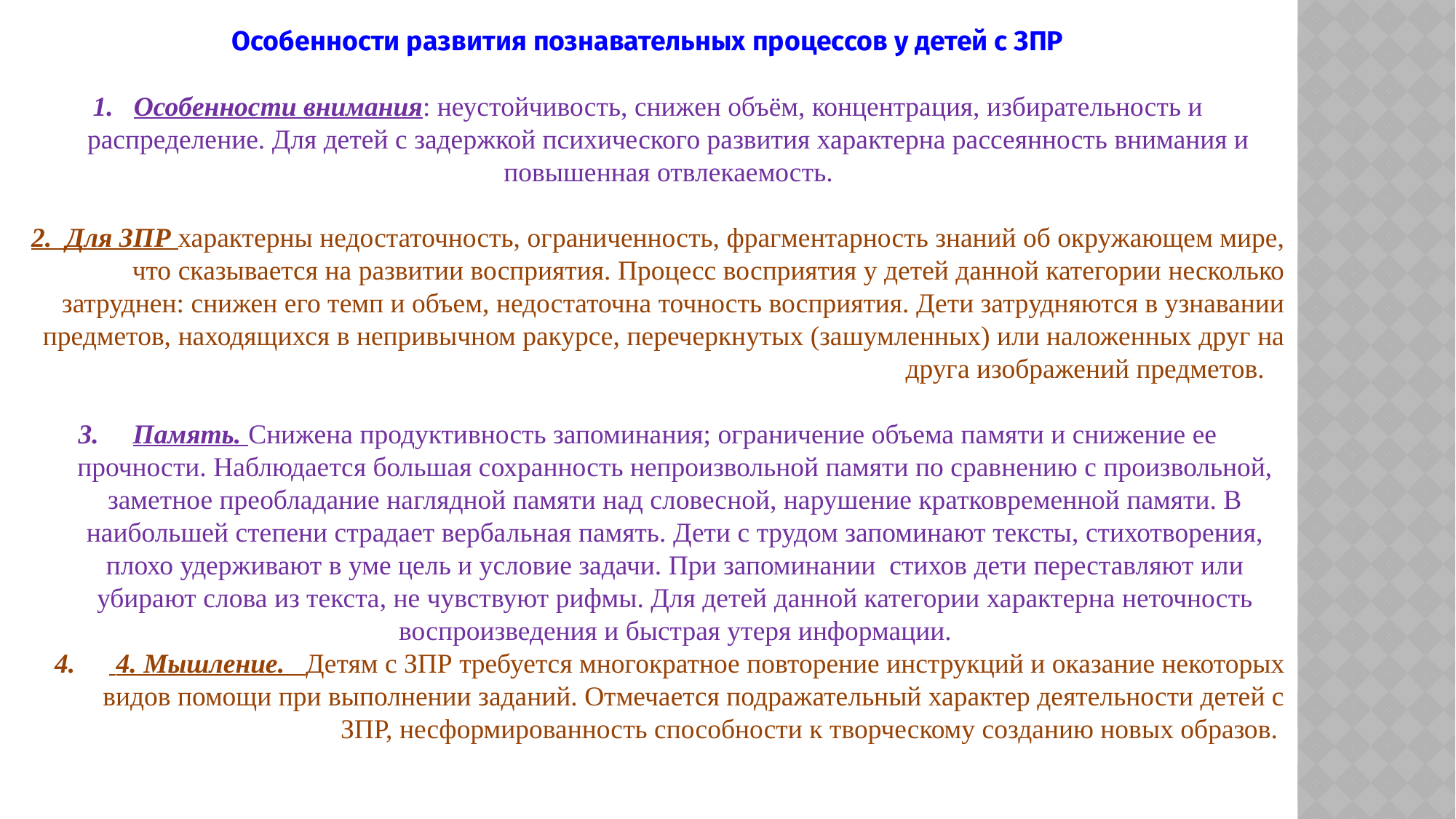

Особенности развития познавательных процессов у детей с ЗПР

Особенности внимания: неустойчивость, снижен объём, концентрация, избирательность и распределение. Для детей с задержкой психического развития характерна рассеянность внимания и повышенная отвлекаемость.

2.  Для ЗПР характерны недостаточность, ограниченность, фрагментарность знаний об окружающем мире, что сказывается на развитии восприятия. Процесс восприятия у детей данной категории несколько затруднен: снижен его темп и объем, недостаточна точность восприятия. Дети затрудняются в узнавании предметов, находящихся в непривычном ракурсе, перечеркнутых (зашумленных) или наложенных друг на друга изображений предметов.

Память. Снижена продуктивность запоминания; ограничение объема памяти и снижение ее прочности. Наблюдается большая сохранность непроизвольной памяти по сравнению с произвольной, заметное преобладание наглядной памяти над словесной, нарушение кратковременной памяти. В наибольшей степени страдает вербальная память. Дети с трудом запоминают тексты, стихотворения, плохо удерживают в уме цель и условие задачи. При запоминании  стихов дети переставляют или убирают слова из текста, не чувствуют рифмы. Для детей данной категории характерна неточность воспроизведения и быстрая утеря информации.
 4. Мышление.   Детям с ЗПР требуется многократное повторение инструкций и оказание некоторых видов помощи при выполнении заданий. Отмечается подражательный характер деятельности детей с ЗПР, несформированность способности к творческому созданию новых образов.